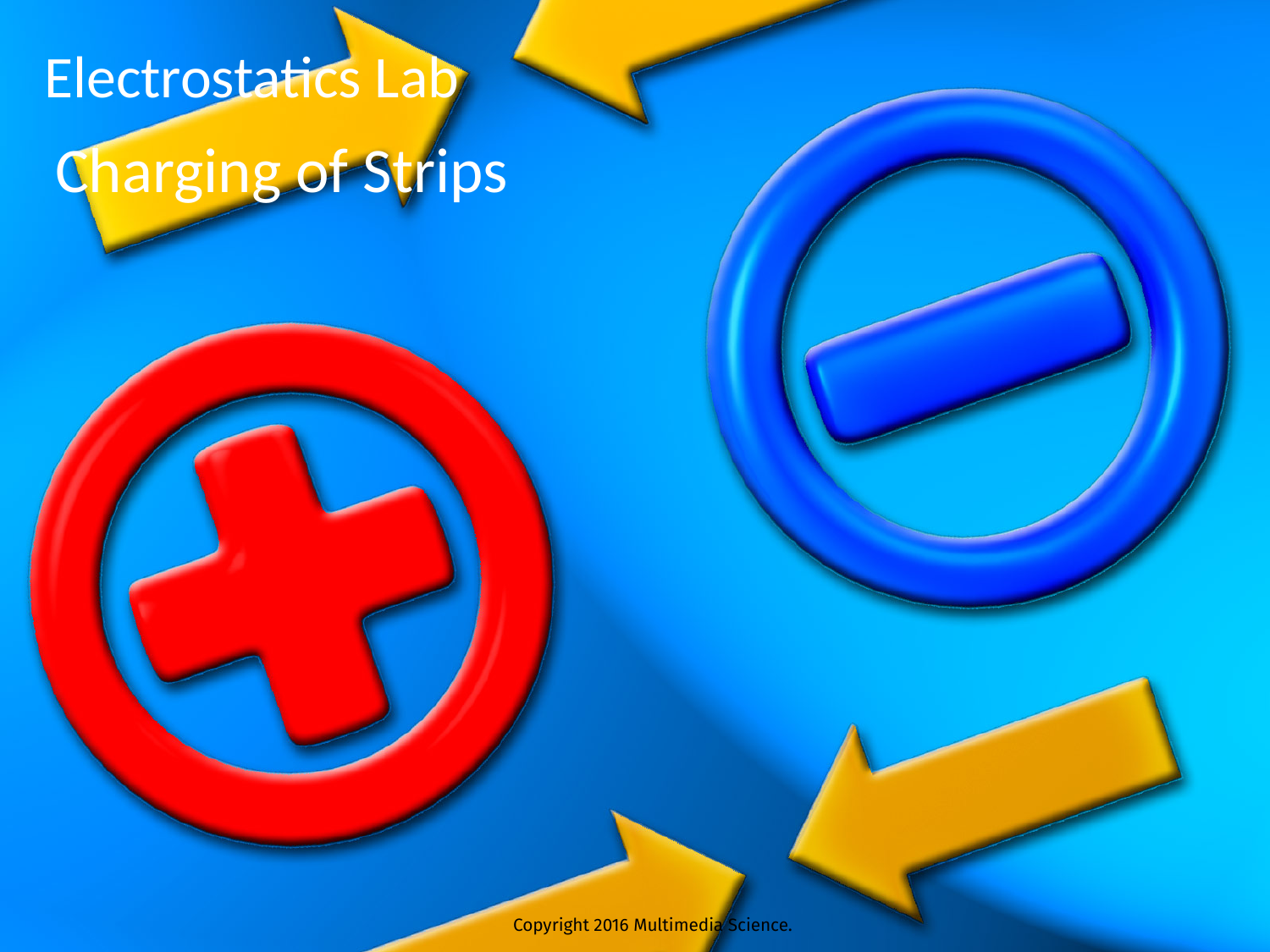

# Electrostatics Lab
Charging of Strips
Copyright 2016 Multimedia Science.